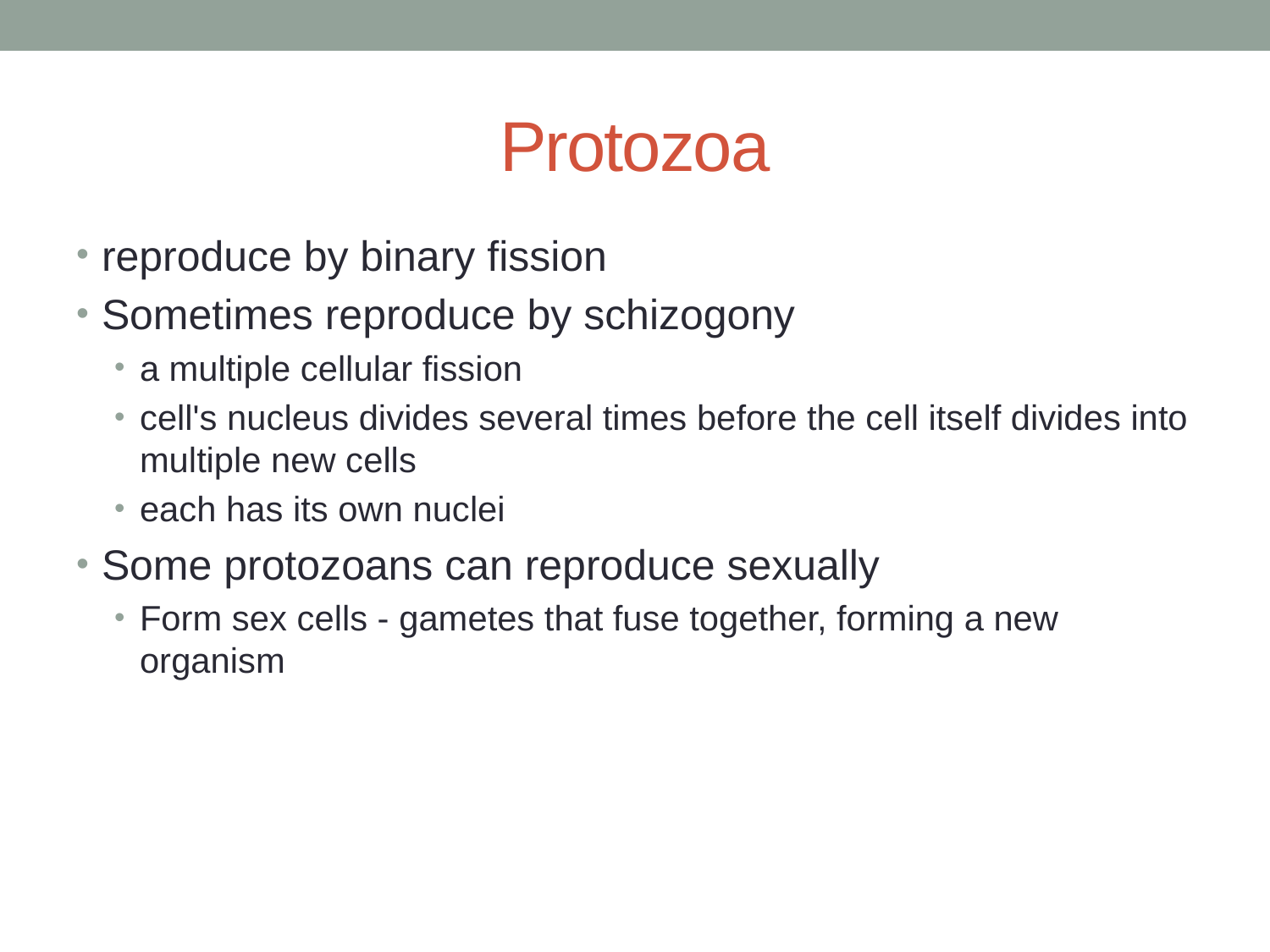

# Protozoa
reproduce by binary fission
Sometimes reproduce by schizogony
a multiple cellular fission
cell's nucleus divides several times before the cell itself divides into multiple new cells
each has its own nuclei
Some protozoans can reproduce sexually
Form sex cells - gametes that fuse together, forming a new organism